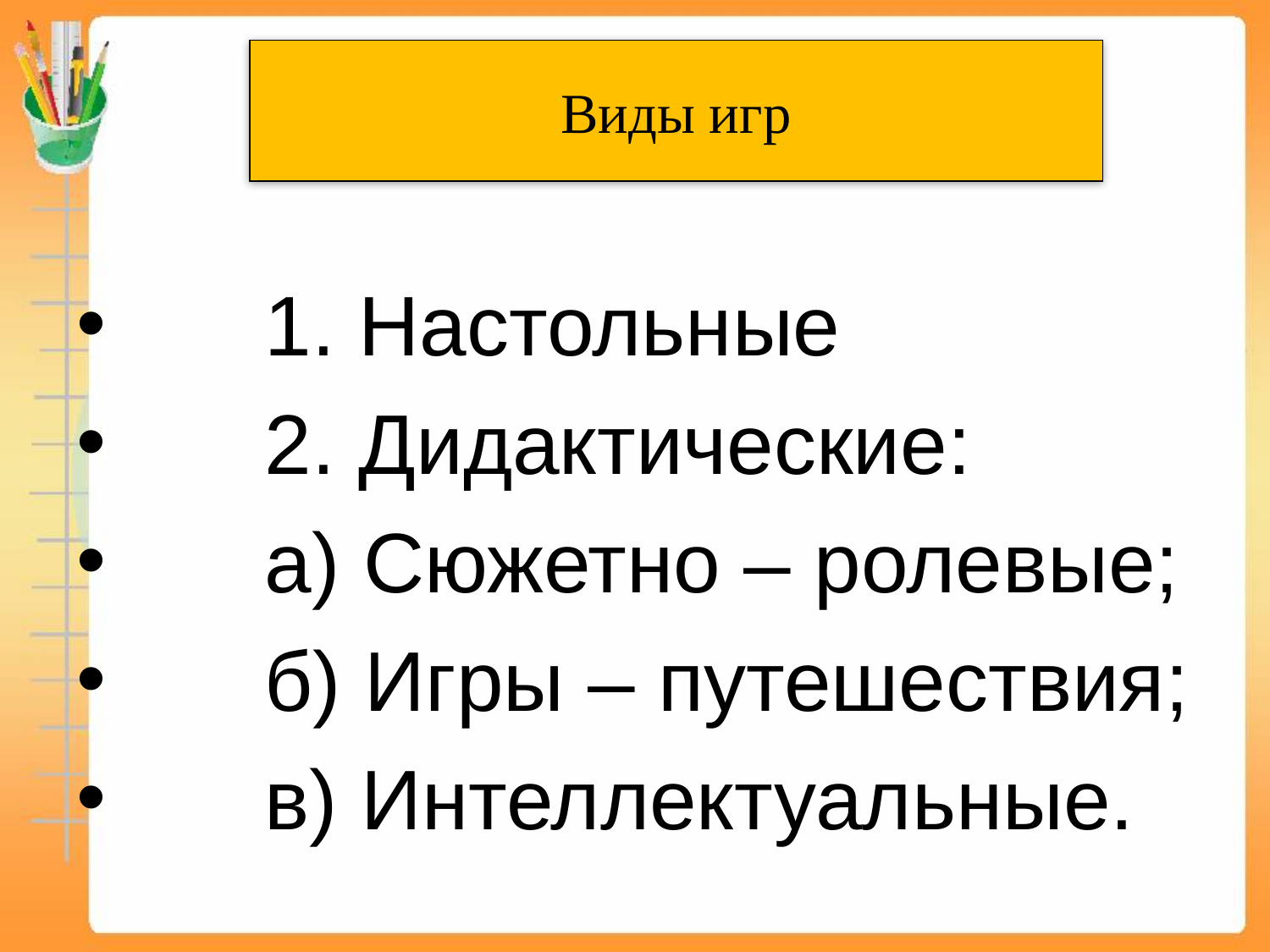

Виды игр
      1. Настольные
      2. Дидактические:
      а) Сюжетно – ролевые;
      б) Игры – путешествия;
      в) Интеллектуальные.